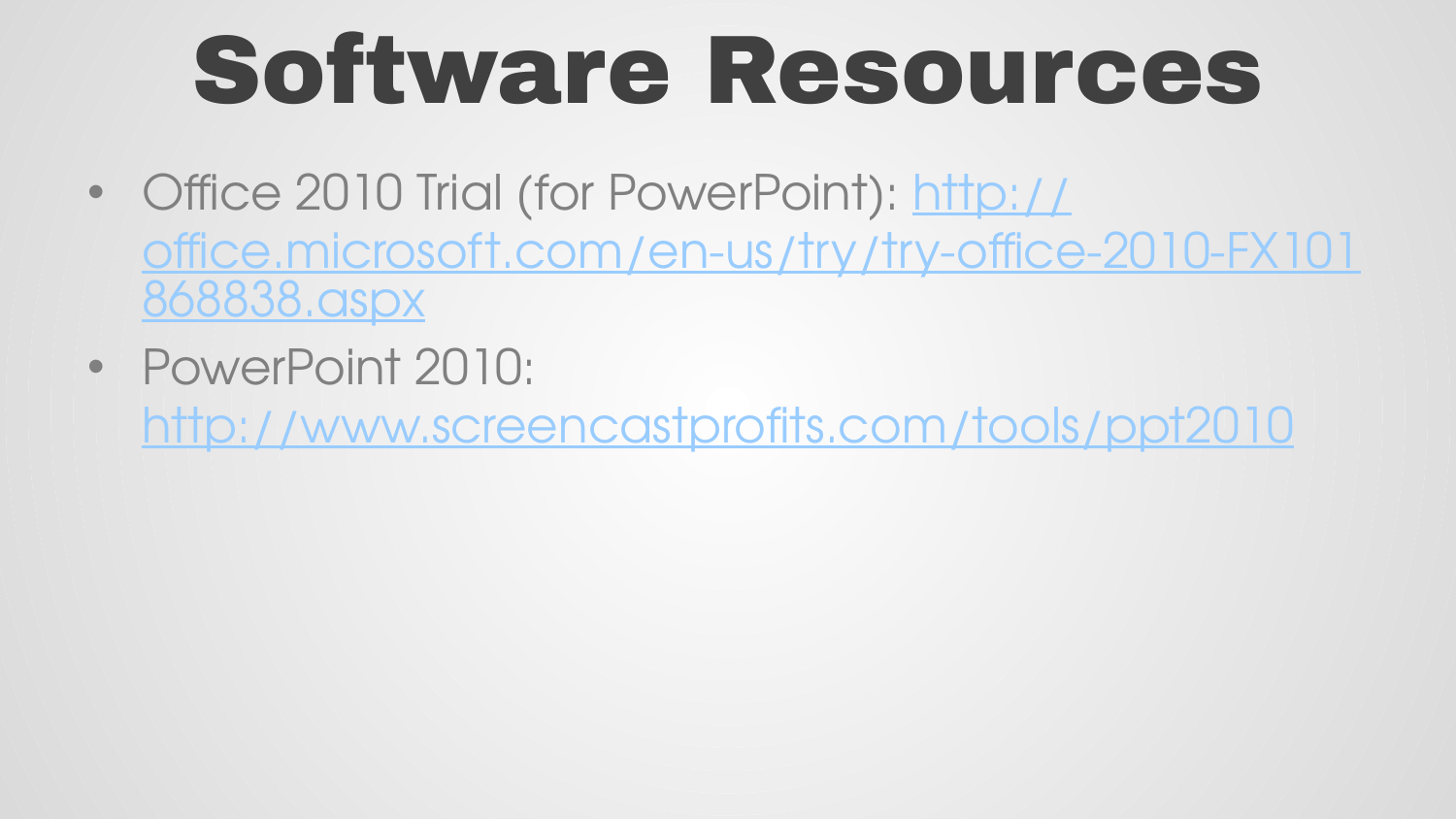

# Software Resources
Office 2010 Trial (for PowerPoint): http://office.microsoft.com/en-us/try/try-office-2010-FX101868838.aspx
PowerPoint 2010: http://www.screencastprofits.com/tools/ppt2010